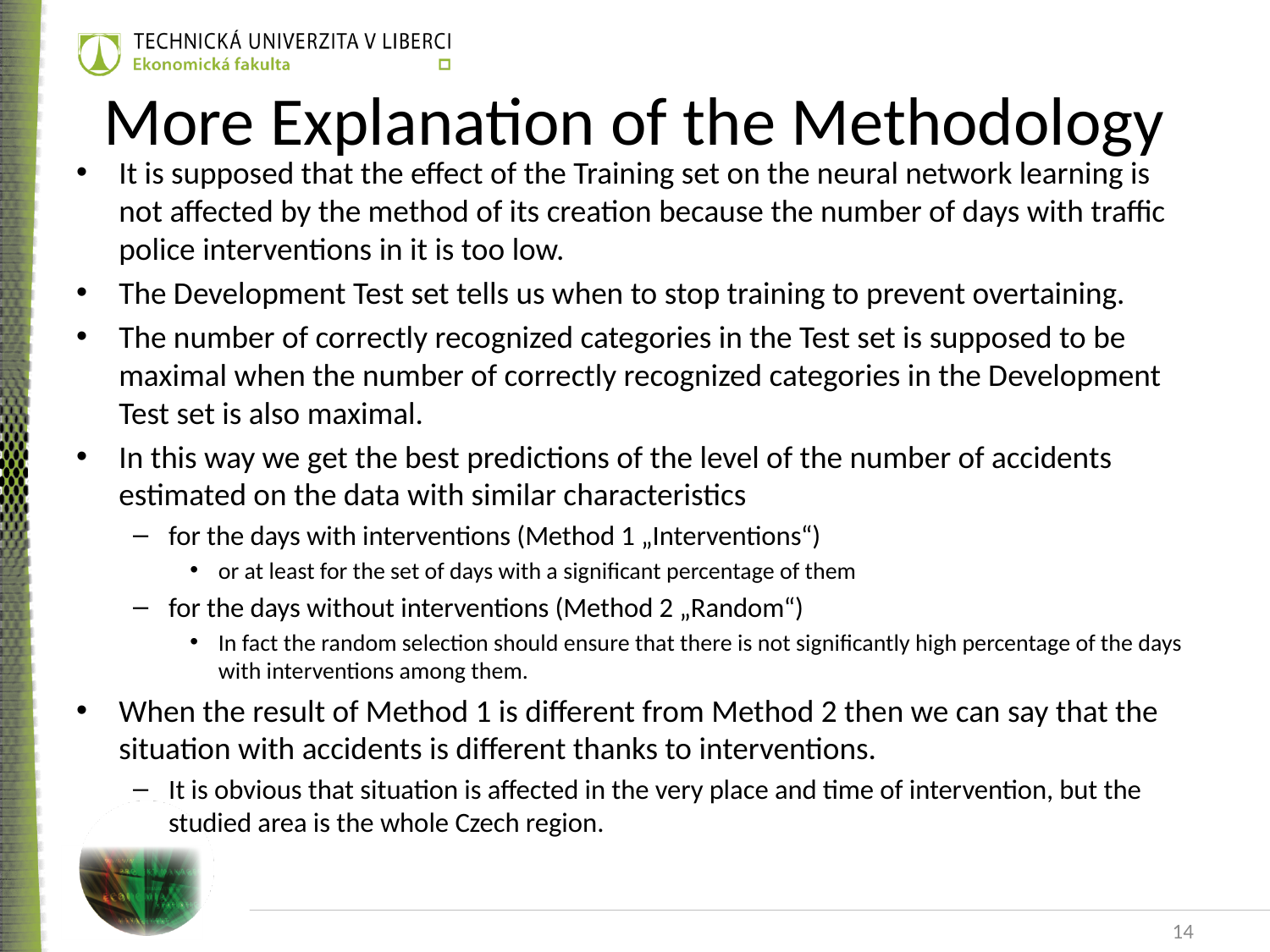

# More Explanation of the Methodology
It is supposed that the effect of the Training set on the neural network learning is not affected by the method of its creation because the number of days with traffic police interventions in it is too low.
The Development Test set tells us when to stop training to prevent overtaining.
The number of correctly recognized categories in the Test set is supposed to be maximal when the number of correctly recognized categories in the Development Test set is also maximal.
In this way we get the best predictions of the level of the number of accidents estimated on the data with similar characteristics
for the days with interventions (Method 1 „Interventions“)
or at least for the set of days with a significant percentage of them
for the days without interventions (Method 2 „Random“)
In fact the random selection should ensure that there is not significantly high percentage of the days with interventions among them.
When the result of Method 1 is different from Method 2 then we can say that the situation with accidents is different thanks to interventions.
It is obvious that situation is affected in the very place and time of intervention, but the studied area is the whole Czech region.
14